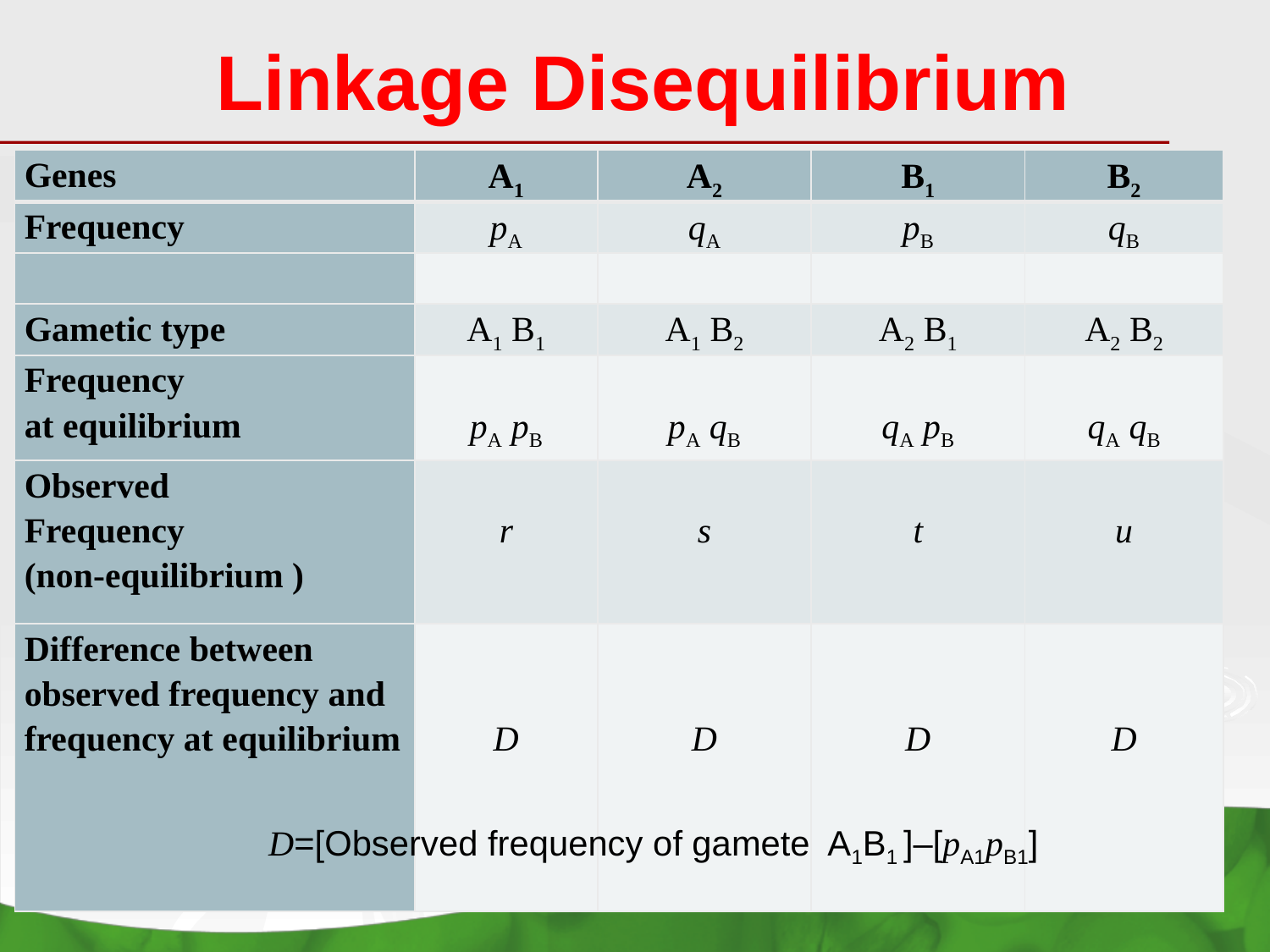

# Linkage Disequilibrium
| Genes | A1 | A2 | B1 | B2 |
| --- | --- | --- | --- | --- |
| Frequency | pA | qA | pB | qB |
|  |  |  |  |  |
| Gametic type | A1 B1 | A1 B2 | A2 B1 | A2 B2 |
| Frequency at equilibrium | pA pB | pA qB | qA pB | qA qB |
| Observed Frequency (non-equilibrium ) | r | s | t | u |
| Difference between observed frequency and frequency at equilibrium | D | D | D | D |
D=[Observed frequency of gamete  A1B1 ]–[pA1pB1]